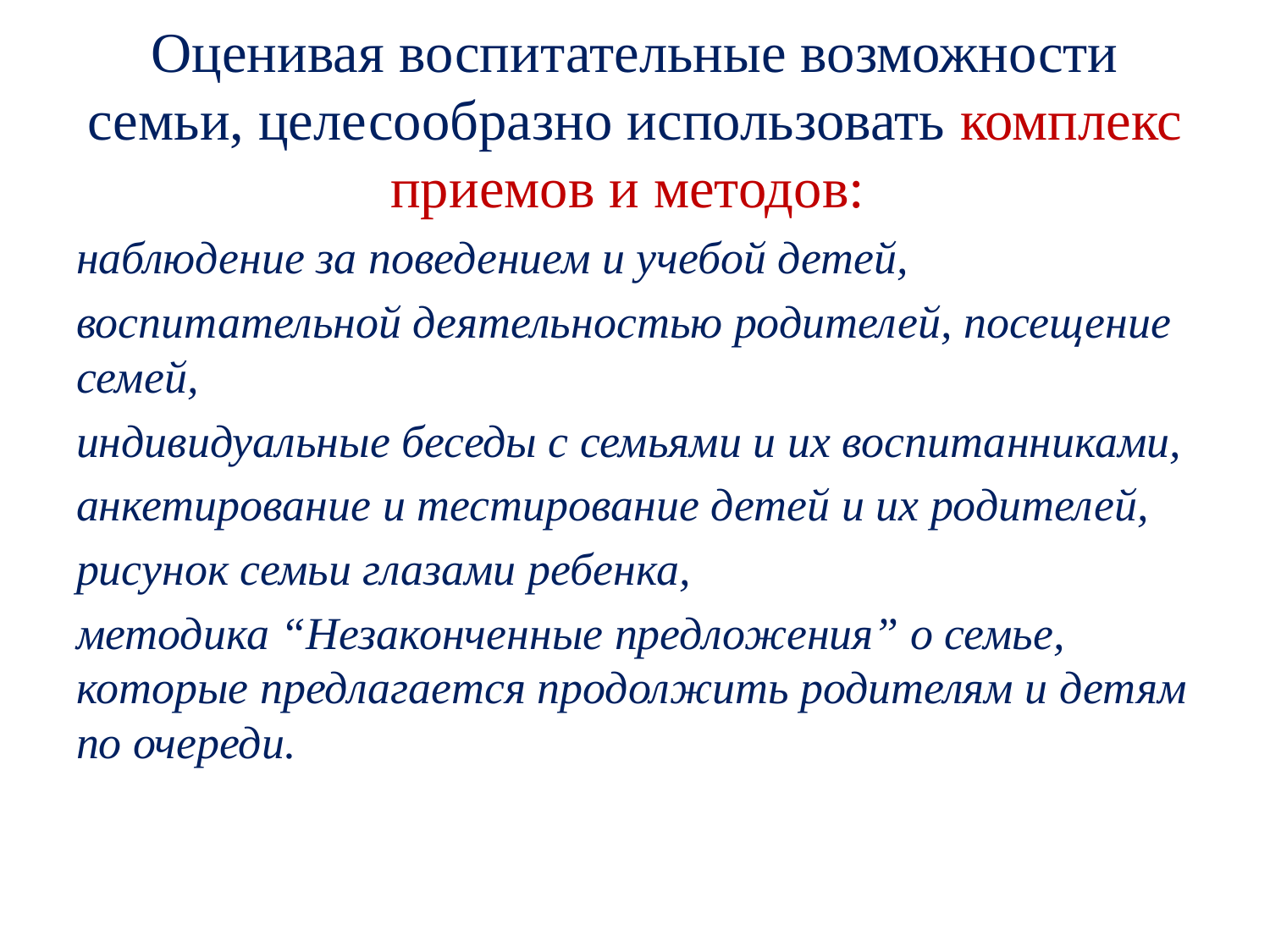

# Оценивая воспитательные возможности семьи, целесообразно использовать комплекс приемов и методов:
наблюдение за поведением и учебой детей,
воспитательной деятельностью родителей, посещение семей,
индивидуальные беседы с семьями и их воспитанниками,
анкетирование и тестирование детей и их родителей,
рисунок семьи глазами ребенка,
методика “Незаконченные предложения” о семье, которые предлагается продолжить родителям и детям по очереди.